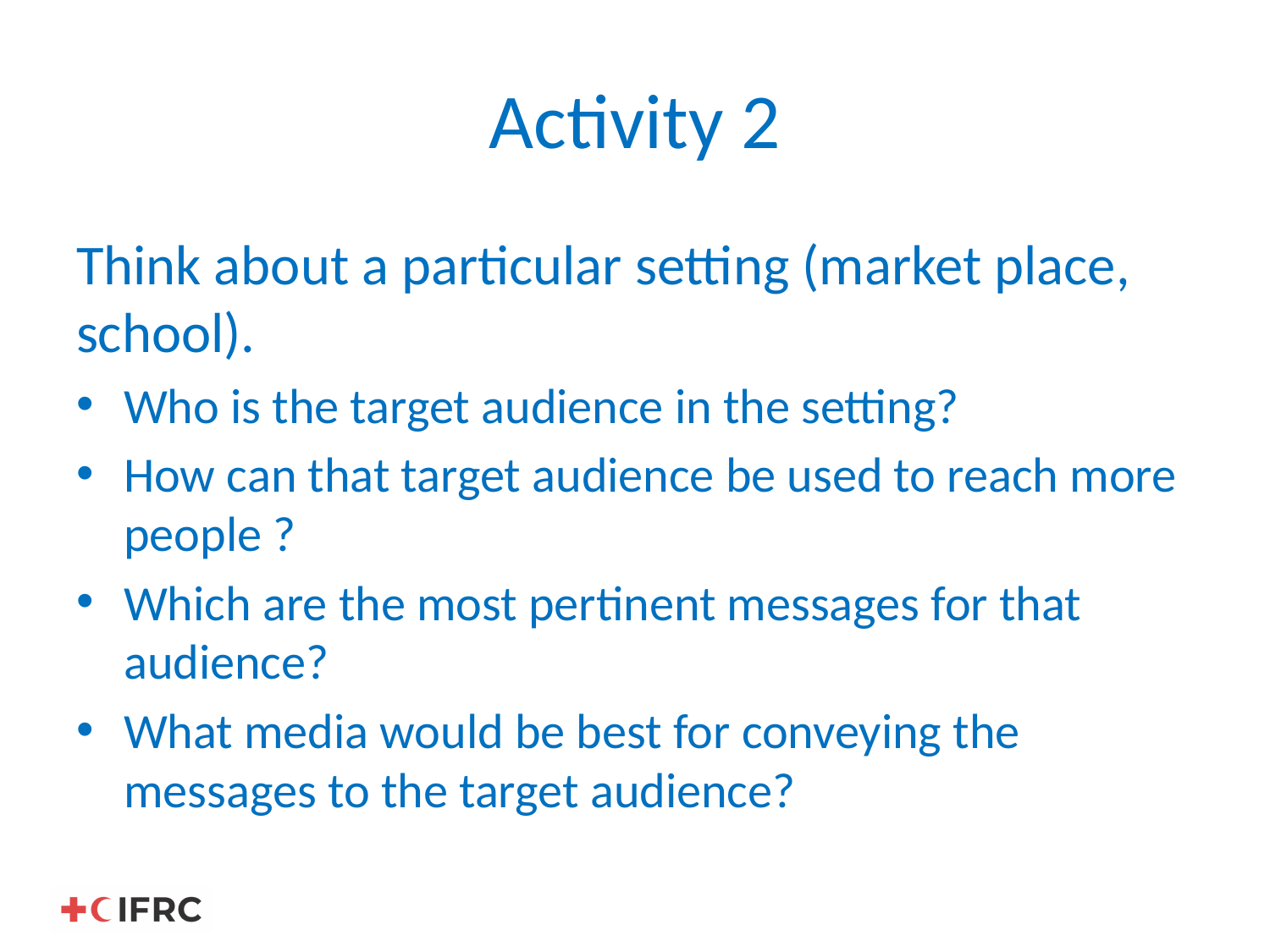

# Activity 2
Think about a particular setting (market place, school).
Who is the target audience in the setting?
How can that target audience be used to reach more people ?
Which are the most pertinent messages for that audience?
What media would be best for conveying the messages to the target audience?